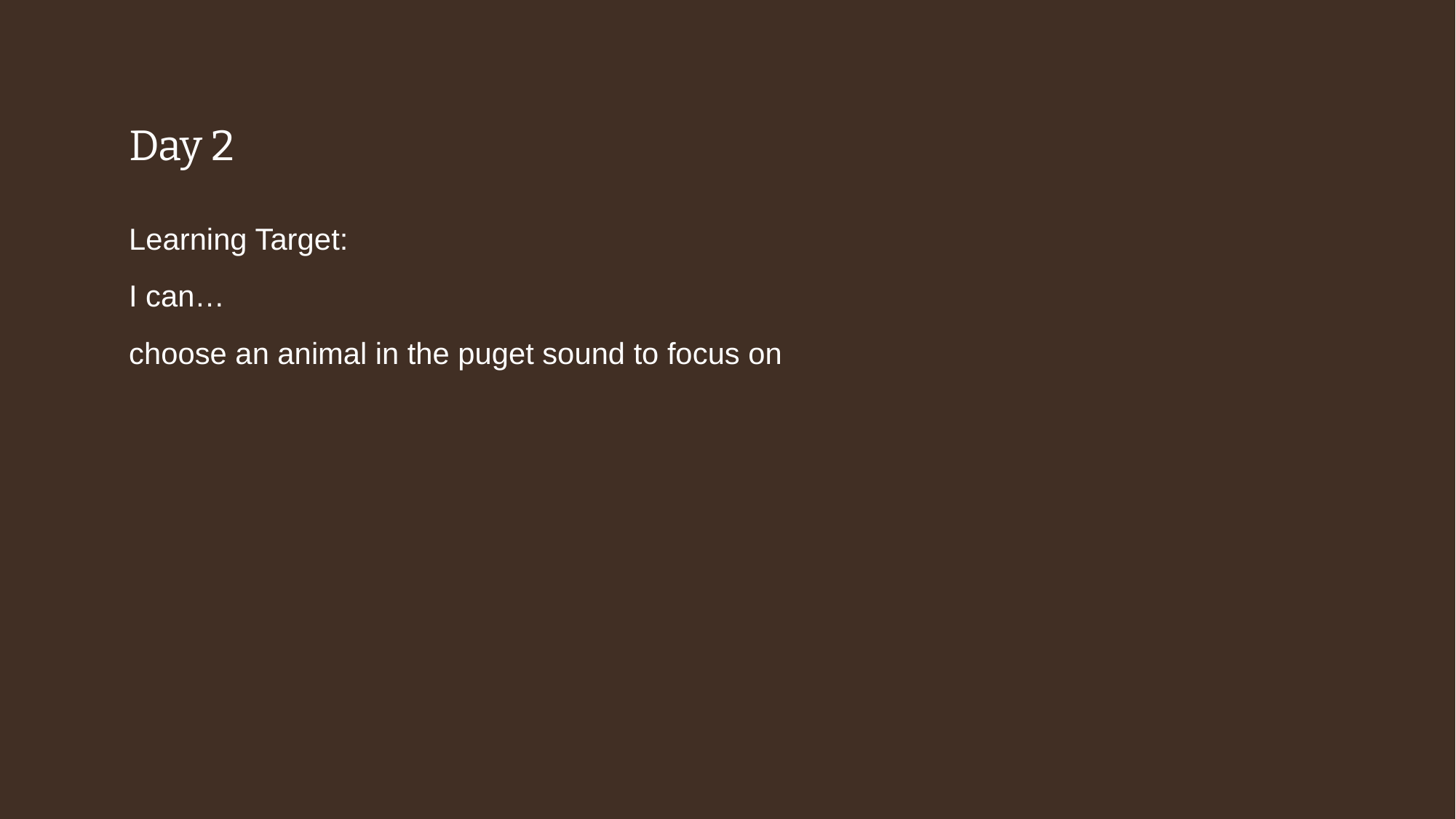

# Day 2
Learning Target:
I can…
choose an animal in the puget sound to focus on